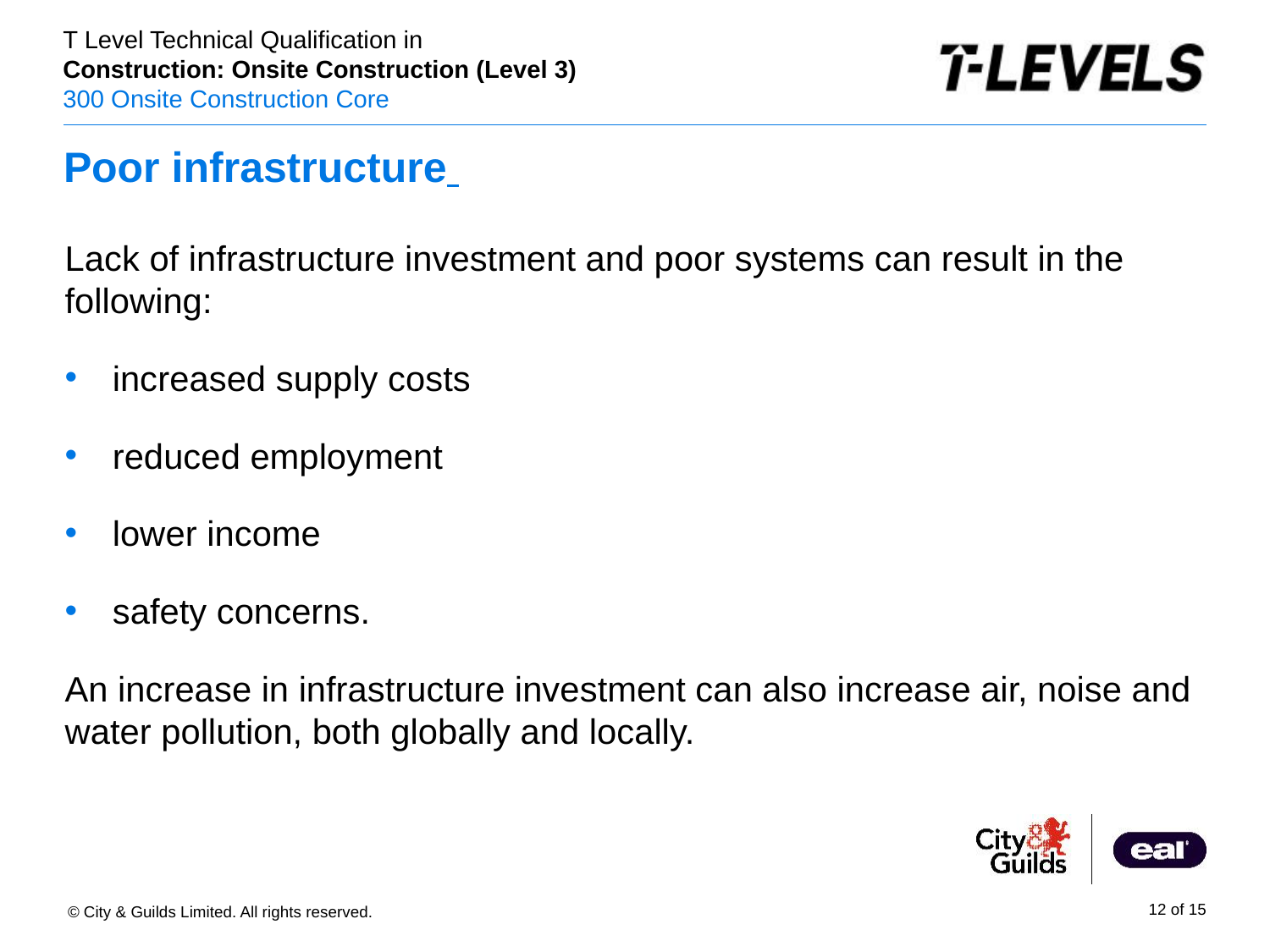

# Poor infrastructure
Lack of infrastructure investment and poor systems can result in the following:
increased supply costs
reduced employment
lower income
safety concerns.
An increase in infrastructure investment can also increase air, noise and water pollution, both globally and locally.